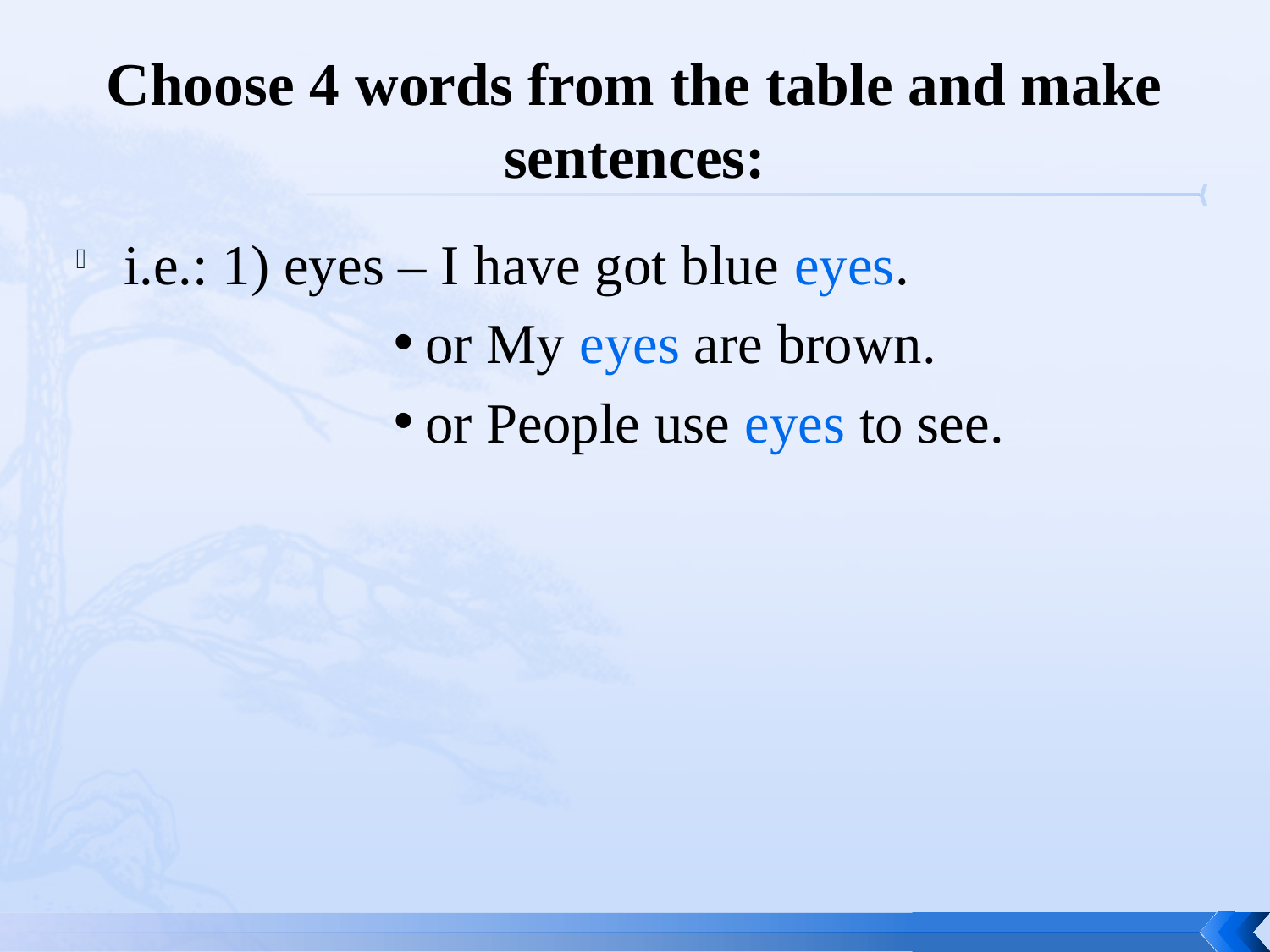

# Choose 4 words from the table and make sentences:
i.e.: 1) eyes – I have got blue eyes.
or My eyes are brown.
or People use eyes to see.